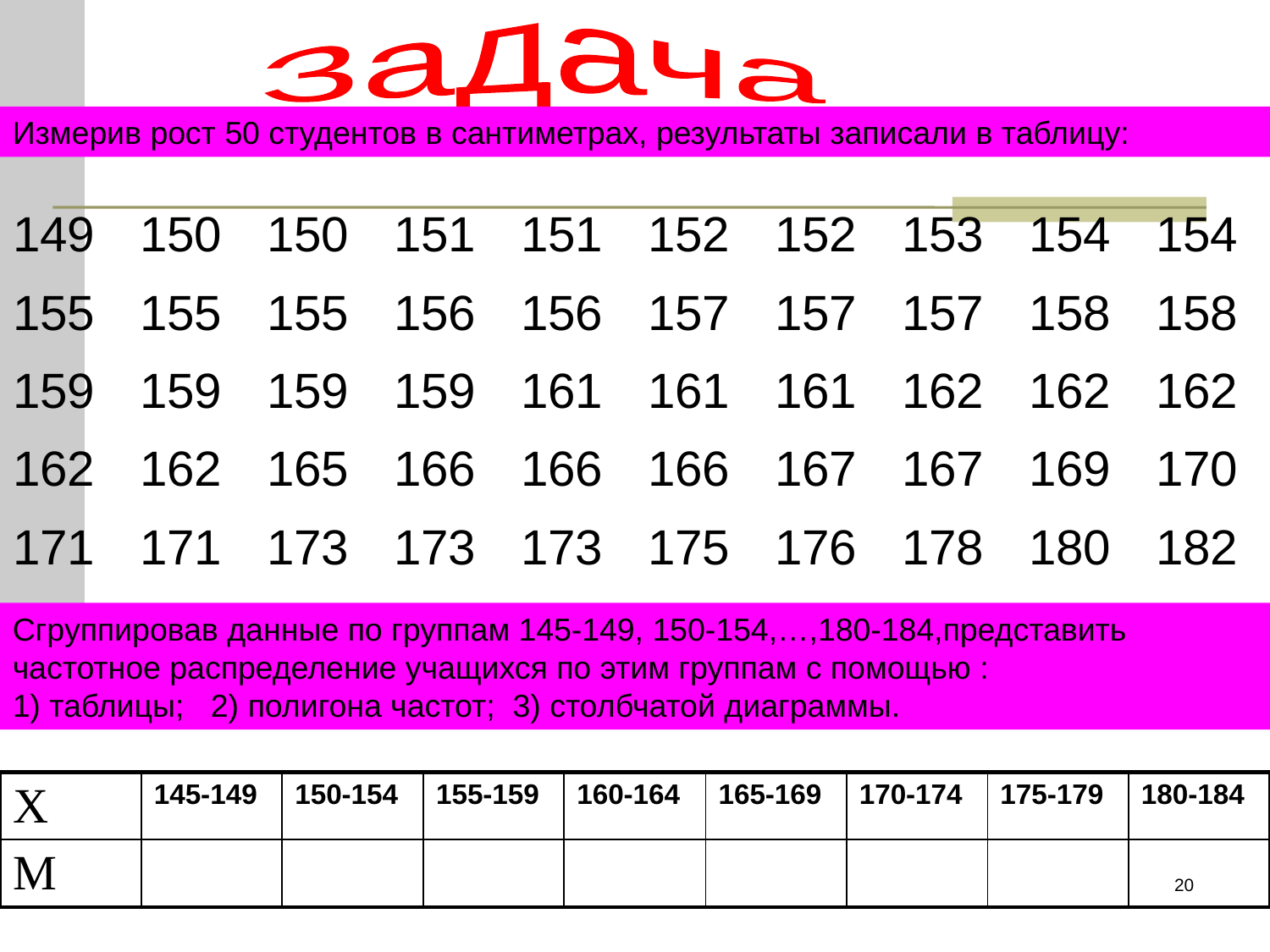

Задача
Измерив рост 50 студентов в сантиметрах, результаты записали в таблицу:
| 149 | 150 | 150 | 151 | 151 | 152 | 152 | 153 | 154 | 154 |
| --- | --- | --- | --- | --- | --- | --- | --- | --- | --- |
| 155 | 155 | 155 | 156 | 156 | 157 | 157 | 157 | 158 | 158 |
| 159 | 159 | 159 | 159 | 161 | 161 | 161 | 162 | 162 | 162 |
| 162 | 162 | 165 | 166 | 166 | 166 | 167 | 167 | 169 | 170 |
| 171 | 171 | 173 | 173 | 173 | 175 | 176 | 178 | 180 | 182 |

Сгруппировав данные по группам 145-149, 150-154,…,180-184,представить частотное распределение учащихся по этим группам с помощью :
1) таблицы;   2) полигона частот;  3) столбчатой диаграммы.
| X | 145-149 | 150-154 | 155-159 | 160-164 | 165-169 | 170-174 | 175-179 | 180-184 |
| --- | --- | --- | --- | --- | --- | --- | --- | --- |
| M |  |  |  |  |  |  |  |  |
20